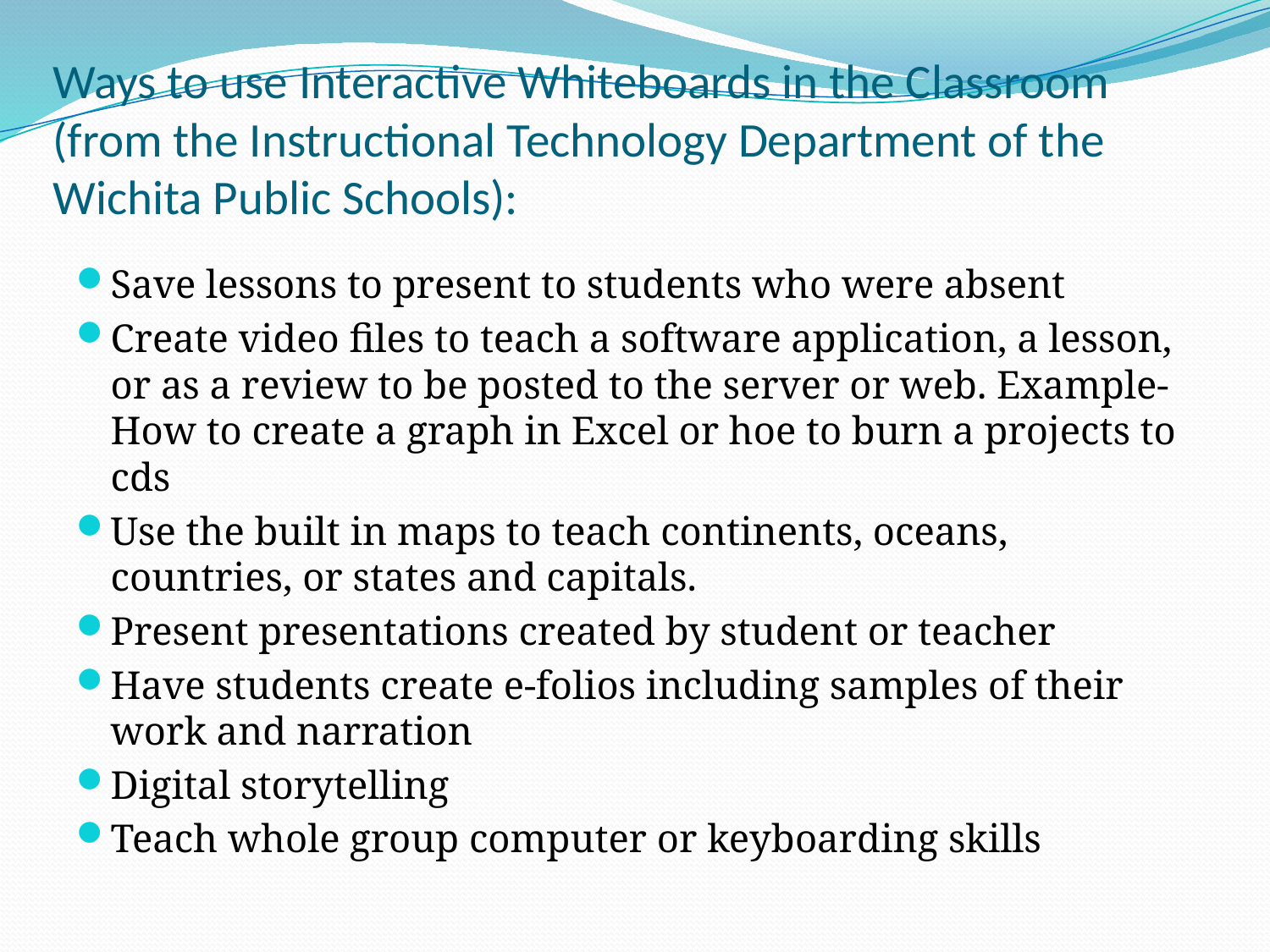

# Ways to use Interactive Whiteboards in the Classroom (from the Instructional Technology Department of the Wichita Public Schools):
Save lessons to present to students who were absent
Create video files to teach a software application, a lesson, or as a review to be posted to the server or web. Example- How to create a graph in Excel or hoe to burn a projects to cds
Use the built in maps to teach continents, oceans, countries, or states and capitals.
Present presentations created by student or teacher
Have students create e-folios including samples of their work and narration
Digital storytelling
Teach whole group computer or keyboarding skills